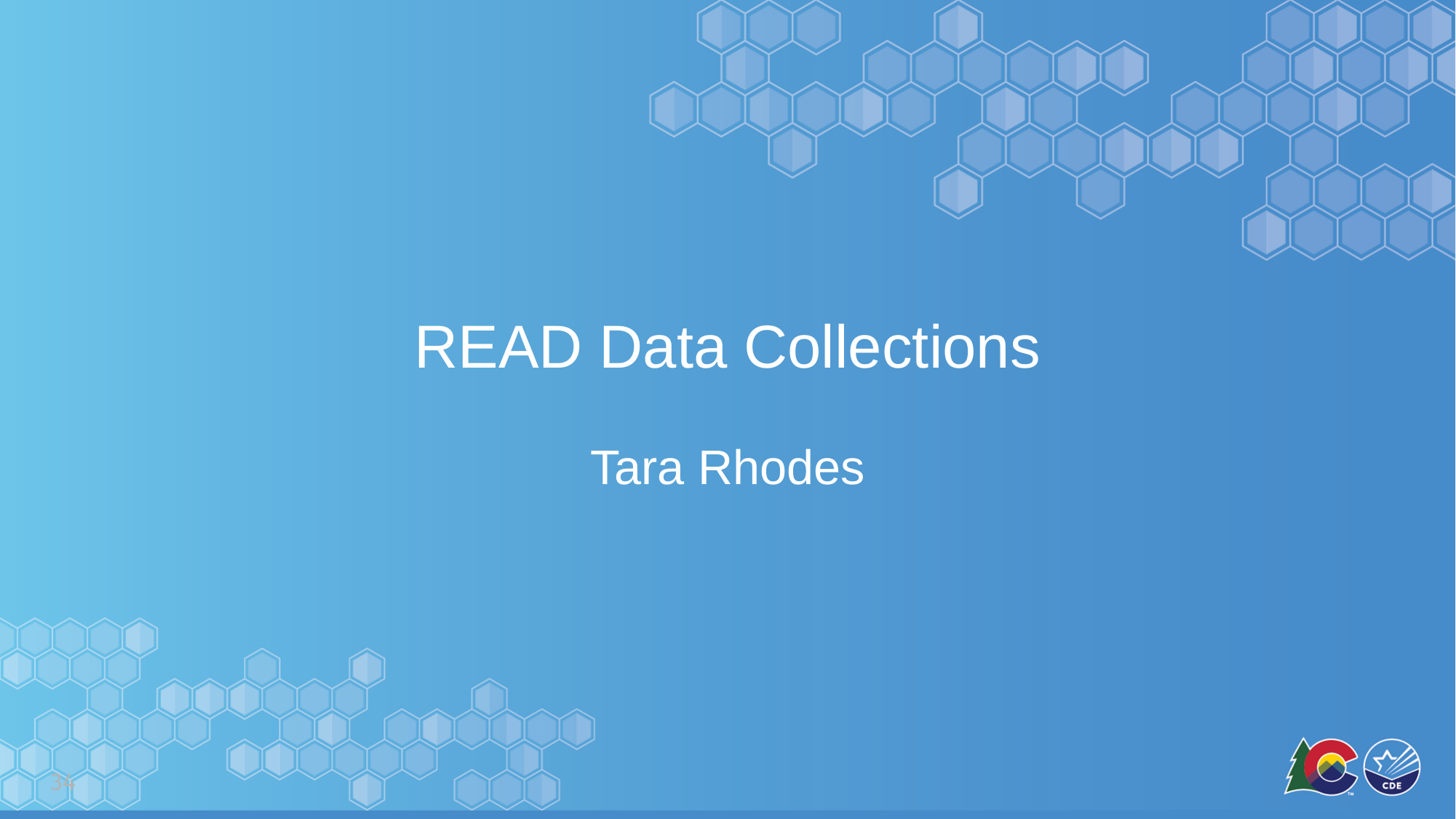

# READ Data Collections
Tara Rhodes
34